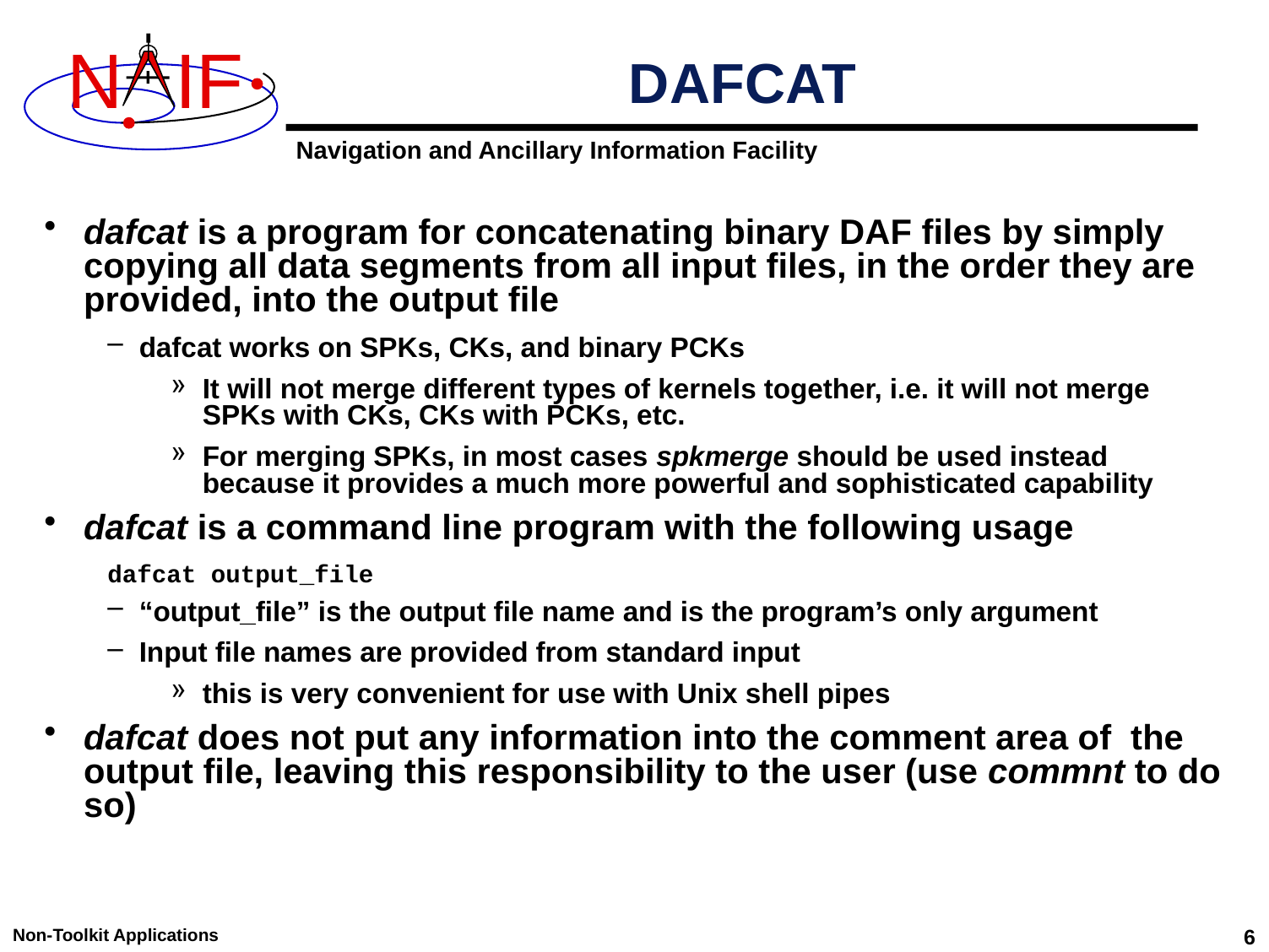

# DAFCAT
dafcat is a program for concatenating binary DAF files by simply copying all data segments from all input files, in the order they are provided, into the output file
dafcat works on SPKs, CKs, and binary PCKs
It will not merge different types of kernels together, i.e. it will not merge SPKs with CKs, CKs with PCKs, etc.
For merging SPKs, in most cases spkmerge should be used instead because it provides a much more powerful and sophisticated capability
dafcat is a command line program with the following usage
dafcat output_file
“output_file” is the output file name and is the program’s only argument
Input file names are provided from standard input
this is very convenient for use with Unix shell pipes
dafcat does not put any information into the comment area of  the output file, leaving this responsibility to the user (use commnt to do so)
Non-Toolkit Applications
6